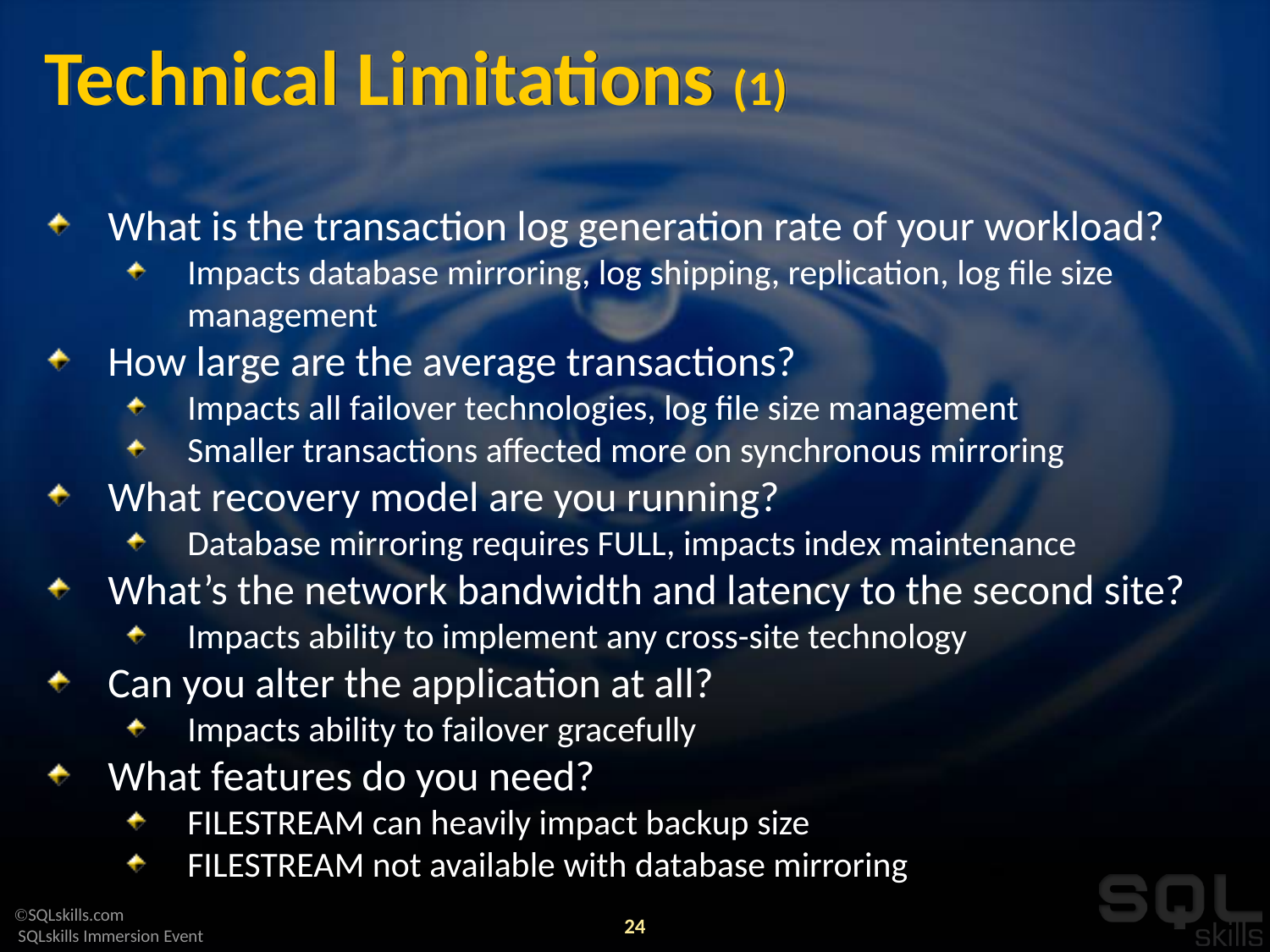

# Technical Limitations (1)
What is the transaction log generation rate of your workload?
Impacts database mirroring, log shipping, replication, log file size management
How large are the average transactions?
Impacts all failover technologies, log file size management
Smaller transactions affected more on synchronous mirroring
What recovery model are you running?
Database mirroring requires FULL, impacts index maintenance
What’s the network bandwidth and latency to the second site?
Impacts ability to implement any cross-site technology
Can you alter the application at all?
Impacts ability to failover gracefully
What features do you need?
FILESTREAM can heavily impact backup size
FILESTREAM not available with database mirroring
24